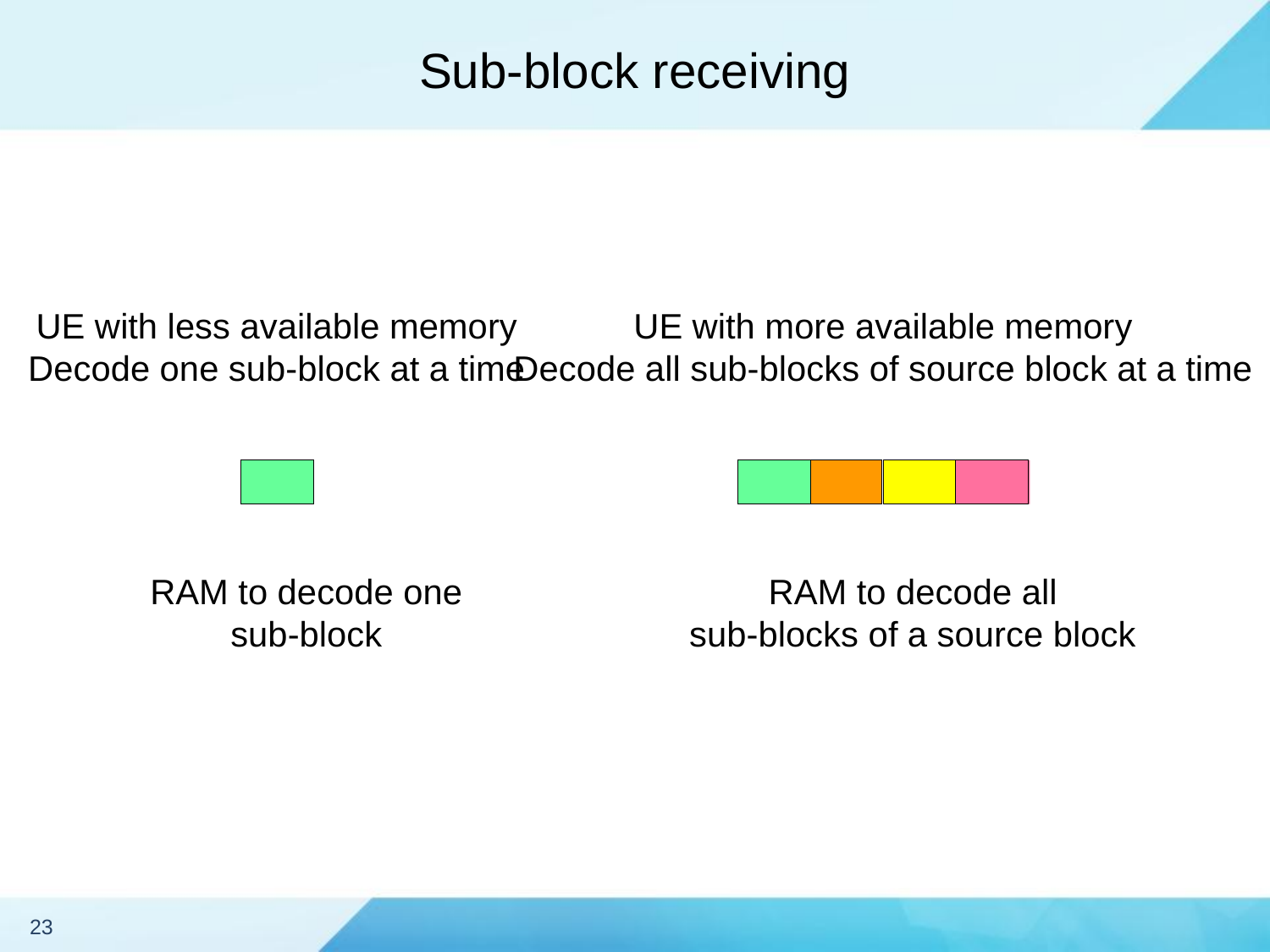

# Sub-block receiving

UE with less available memory
Decode one sub-block at a time
UE with more available memory
Decode all sub-blocks of source block at a time

RAM to decode one
sub-block
RAM to decode all
sub-blocks of a source block
23